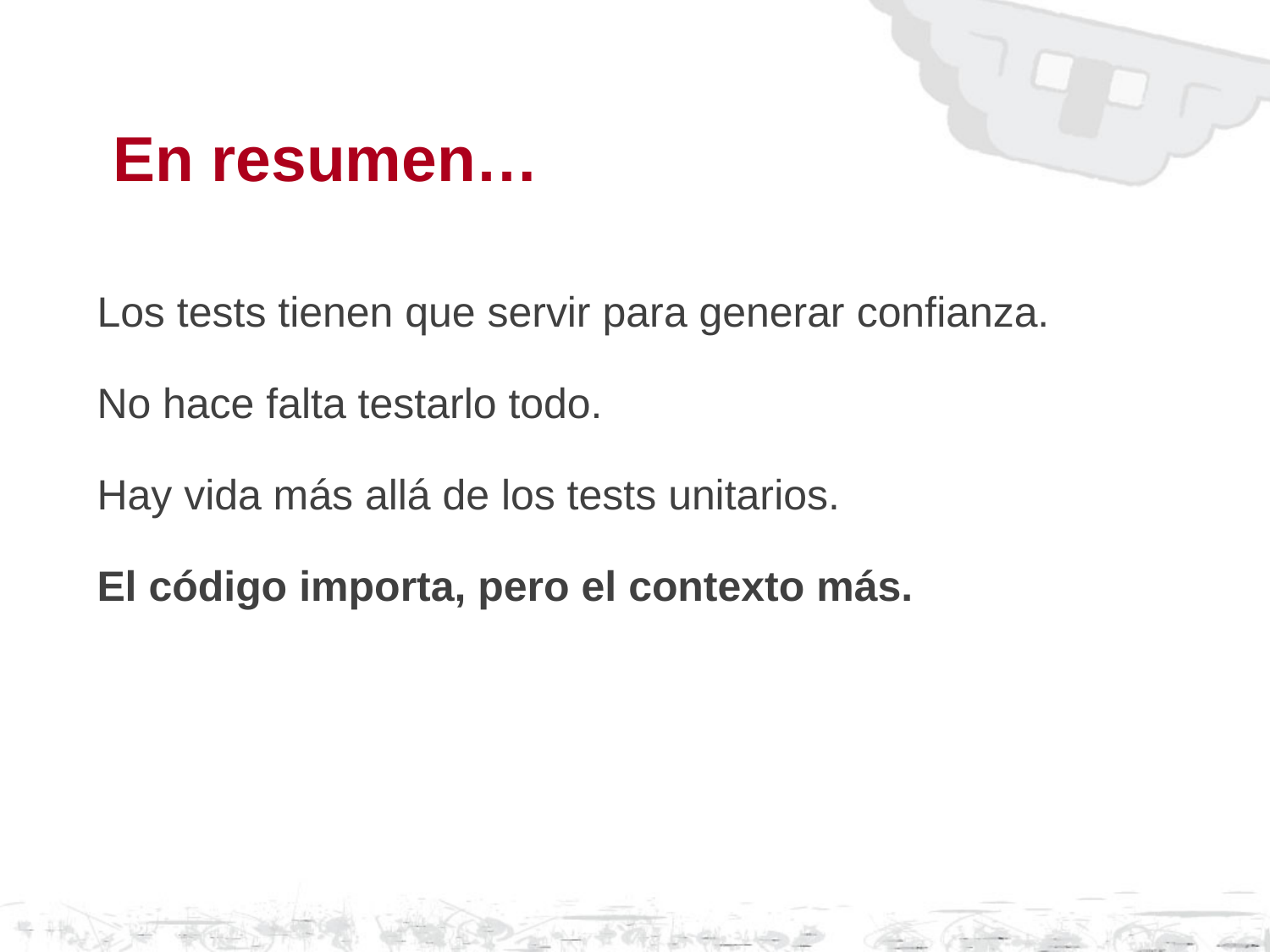

En resumen…
Los tests tienen que servir para generar confianza.

No hace falta testarlo todo.

Hay vida más allá de los tests unitarios.

El código importa, pero el contexto más.